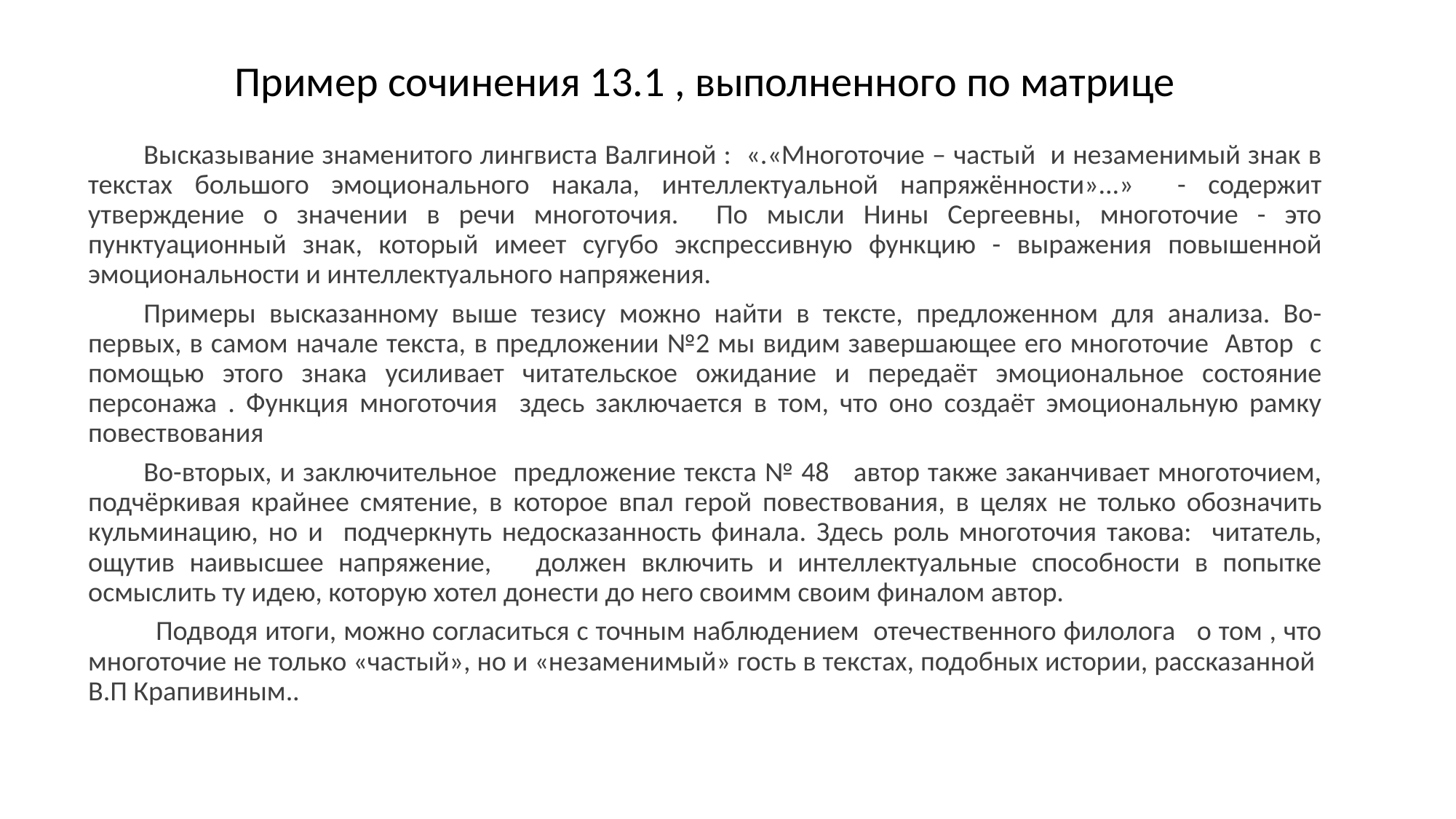

# Пример сочинения 13.1 , выполненного по матрице
Высказывание знаменитого лингвиста Валгиной :  «.«Многоточие – частый  и незаменимый знак в текстах большого эмоционального накала, интеллектуальной напряжённости»...»  - содержит утверждение о значении в речи многоточия.  По мысли Нины Сергеевны, многоточие - это пунктуационный знак, который имеет сугубо экспрессивную функцию - выражения повышенной эмоциональности и интеллектуального напряжения.
Примеры высказанному выше тезису можно найти в тексте, предложенном для анализа. Во-первых, в самом начале текста, в предложении №2 мы видим завершающее его многоточие  Автор  с помощью этого знака усиливает читательское ожидание и передаёт эмоциональное состояние персонажа . Функция многоточия  здесь заключается в том, что оно создаёт эмоциональную рамку повествования
Во-вторых, и заключительное  предложение текста № 48   автор также заканчивает многоточием, подчёркивая крайнее смятение, в которое впал герой повествования, в целях не только обозначить кульминацию, но и  подчеркнуть недосказанность финала. Здесь роль многоточия такова:  читатель, ощутив наивысшее напряжение,   должен включить и интеллектуальные способности в попытке осмыслить ту идею, которую хотел донести до него своимм своим финалом автор.
 	Подводя итоги, можно согласиться с точным наблюдением  отечественного филолога   о том , что многоточие не только «частый», но и «незаменимый» гость в текстах, подобных истории, рассказанной  В.П Крапивиным..